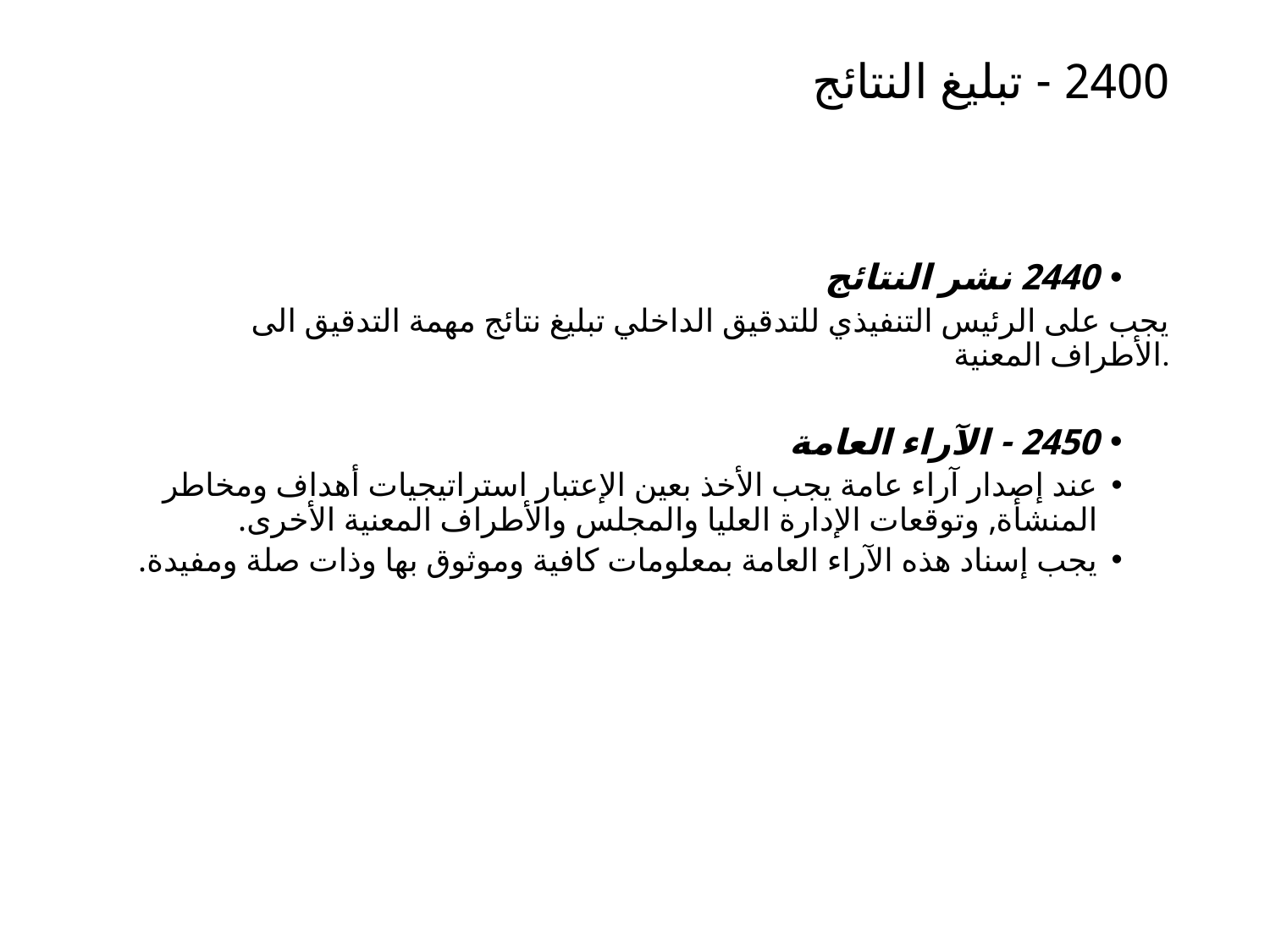

# 2400 - تبليغ النتائج
2440 نشر النتائج
يجب على الرئيس التنفيذي للتدقيق الداخلي تبليغ نتائج مهمة التدقيق الى الأطراف المعنية.

2450 - الآراء العامة
عند إصدار آراء عامة يجب الأخذ بعين الإعتبار استراتيجيات أهداف ومخاطر المنشأة, وتوقعات الإدارة العليا والمجلس والأطراف المعنية الأخرى.
يجب إسناد هذه الآراء العامة بمعلومات كافية وموثوق بها وذات صلة ومفيدة.